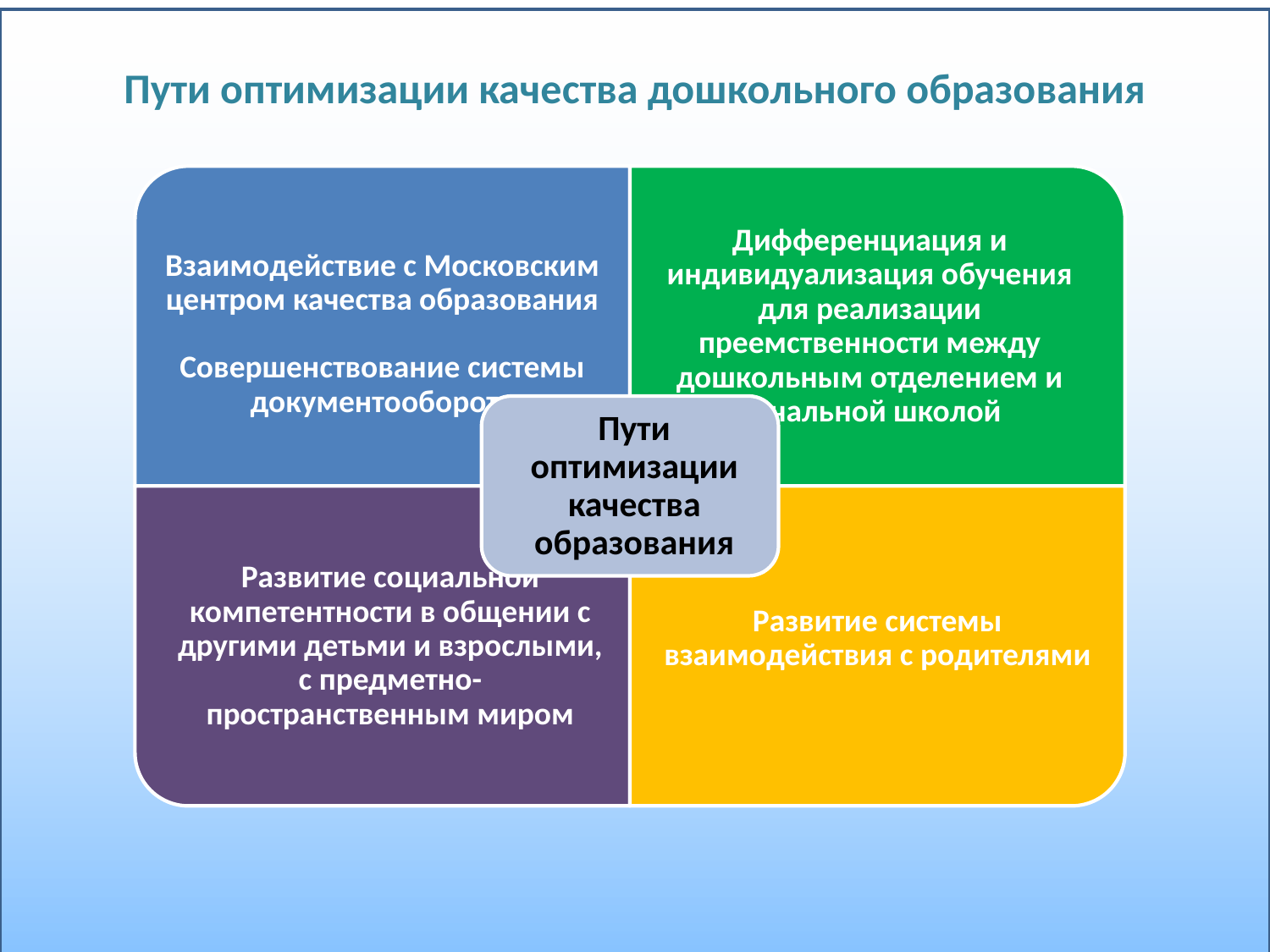

# Пути оптимизации качества дошкольного образования
Взаимодействие с Московским центром качества образования

Совершенствование системы документооборота
Дифференциация и индивидуализация обучения для реализации преемственности между дошкольным отделением и начальной школой
Развитие социальной компетентности в общении с другими детьми и взрослыми,
с предметно-пространственным миром
Развитие системы взаимодействия с родителями
Пути оптимизации качества образования